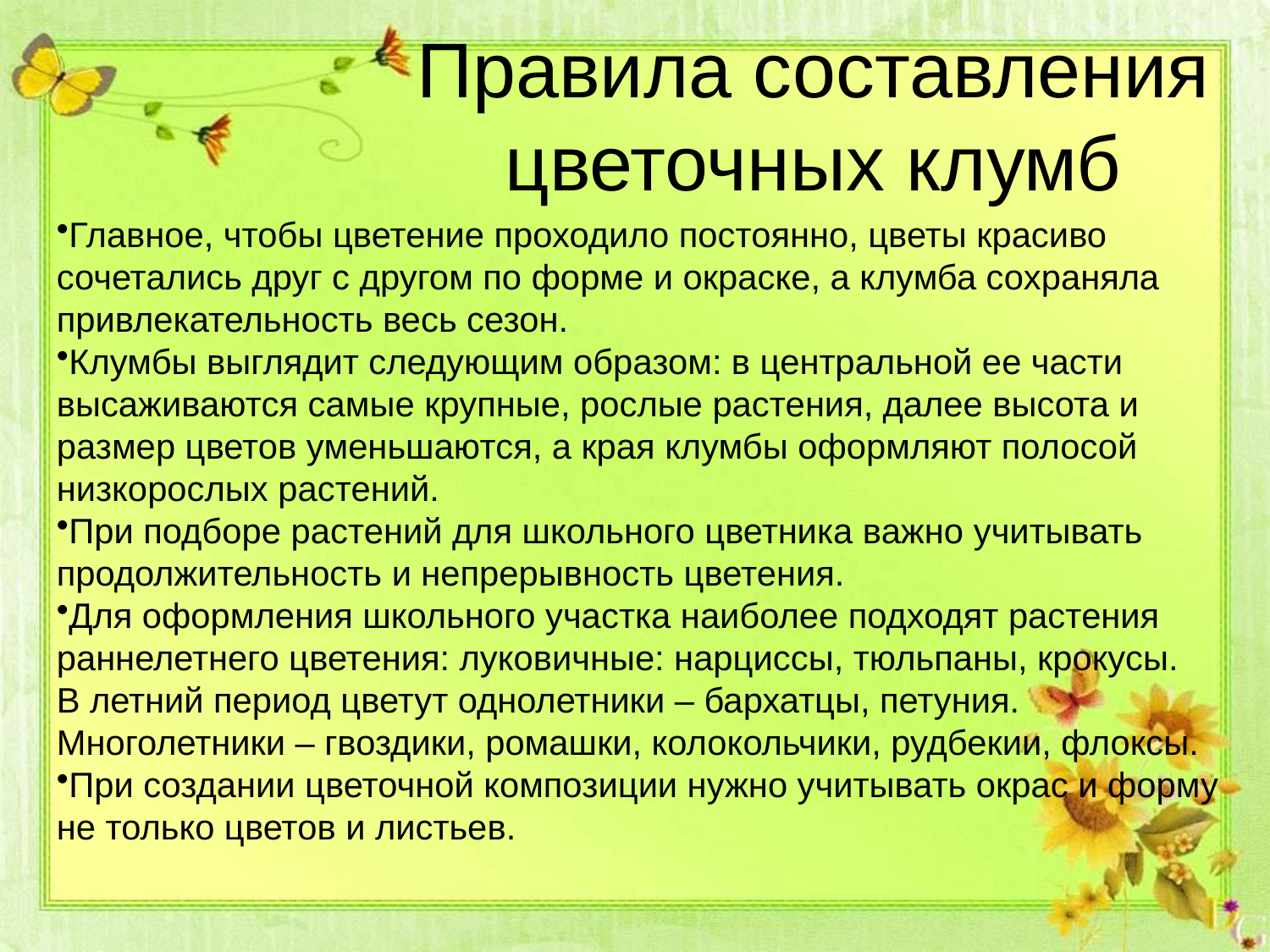

# Правила составления цветочных клумб
Главное, чтобы цветение проходило постоянно, цветы красиво сочетались друг с другом по форме и окраске, а клумба сохраняла привлекательность весь сезон.
Клумбы выглядит следующим образом: в центральной ее части высаживаются самые крупные, рослые растения, далее высота и размер цветов уменьшаются, а края клумбы оформляют полосой низкорослых растений.
При подборе растений для школьного цветника важно учитывать продолжительность и непрерывность цветения.
Для оформления школьного участка наиболее подходят растения раннелетнего цветения: луковичные: нарциссы, тюльпаны, крокусы.   В летний период цветут однолетники – бархатцы, петуния. Многолетники – гвоздики, ромашки, колокольчики, рудбекии, флоксы.
При создании цветочной композиции нужно учитывать окрас и форму не только цветов и листьев.